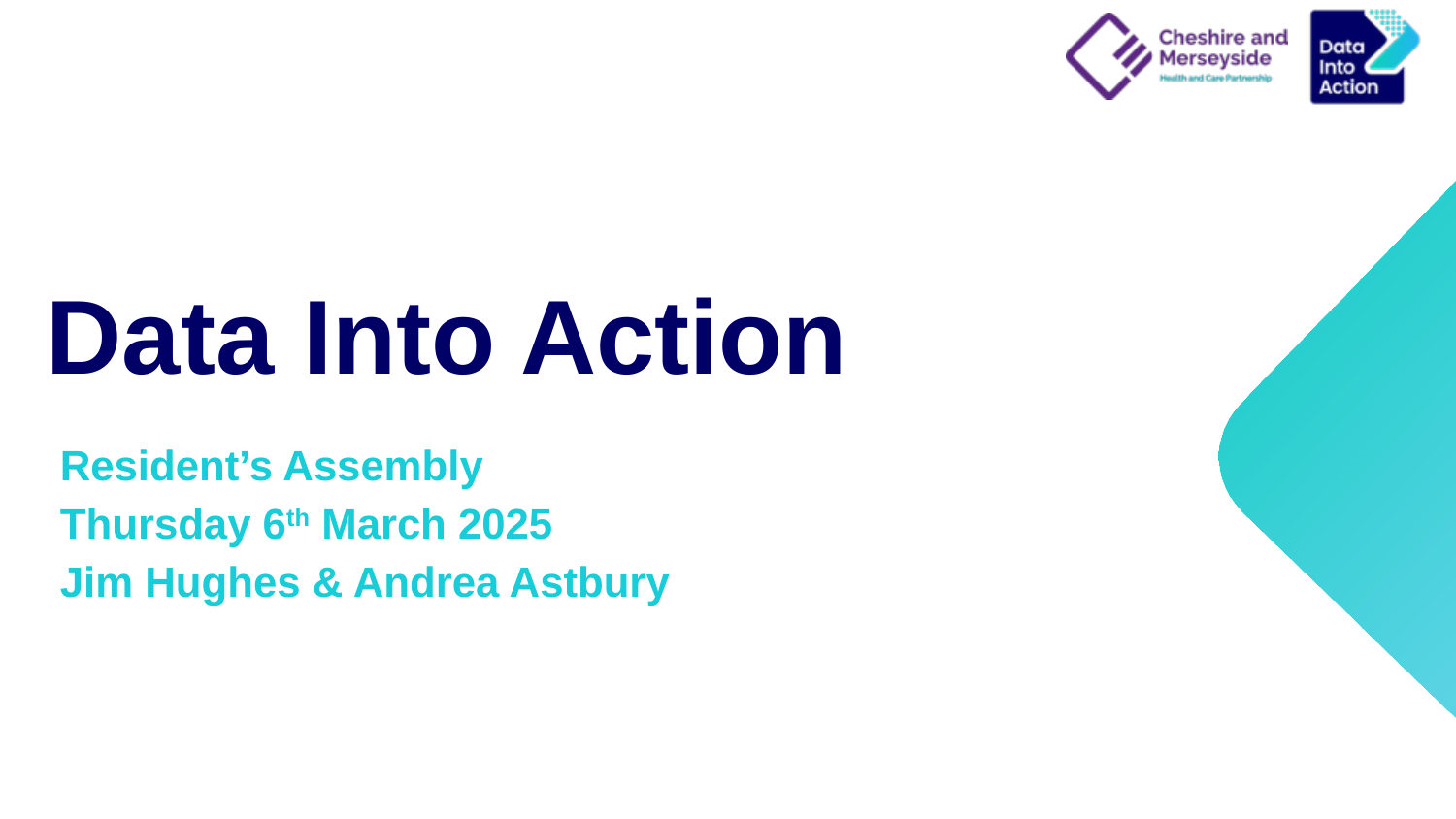

# Data Into Action
Resident’s Assembly
Thursday 6th March 2025
Jim Hughes & Andrea Astbury